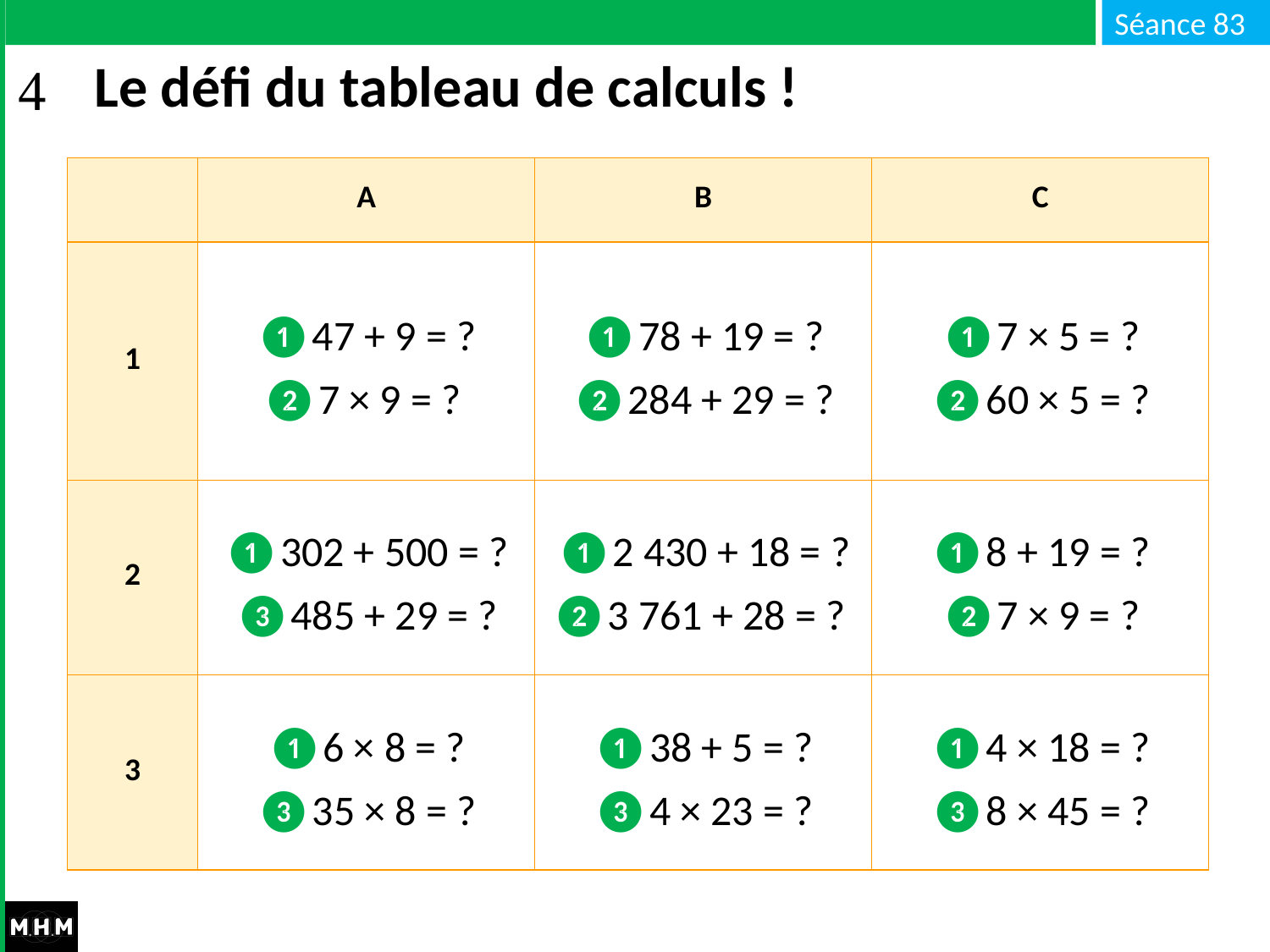

# Le défi du tableau de calculs !
|  | A | B | C |
| --- | --- | --- | --- |
| 1 | ❶47 + 9 = ? ❷7 × 9 = ? | ❶78 + 19 = ? ❷284 + 29 = ? | ❶7 × 5 = ? ❷60 × 5 = ? |
| 2 | ❶302 + 500 = ? ❸485 + 29 = ? | ❶2 430 + 18 = ? ❷3 761 + 28 = ? | ❶8 + 19 = ? ❷7 × 9 = ? |
| 3 | ❶6 × 8 = ? ❸35 × 8 = ? | ❶38 + 5 = ? ❸4 × 23 = ? | ❶4 × 18 = ? ❸8 × 45 = ? |